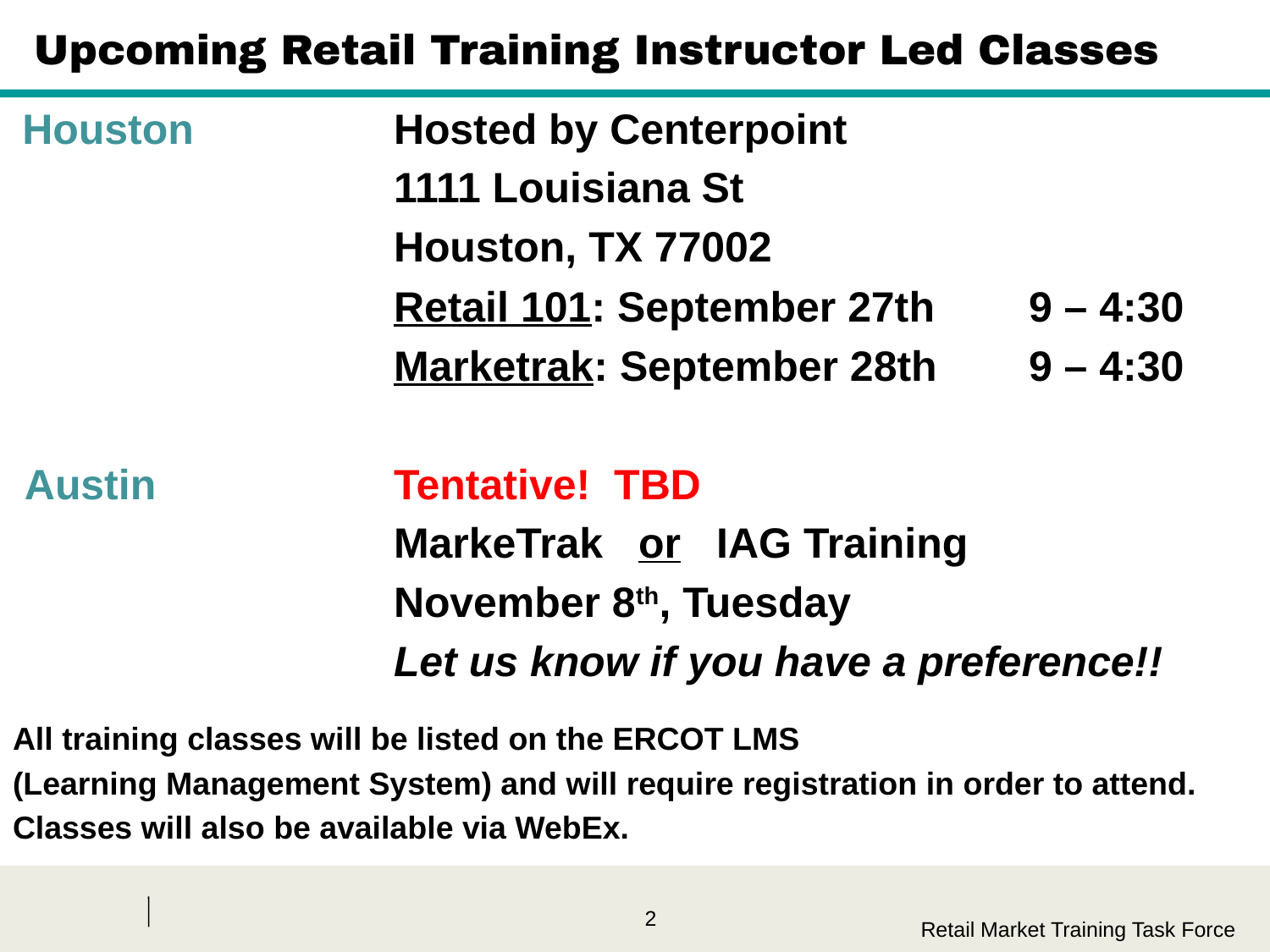

# Upcoming Retail Training Instructor Led Classes
 Houston     		Hosted by Centerpoint
	    		1111 Louisiana St
			Houston, TX 77002
			Retail 101: September 27th  	9 – 4:30
			Marketrak: September 28th 	9 – 4:30

 Austin     		Tentative!  TBD
			MarkeTrak   or   IAG Training
			November 8th, Tuesday
 			Let us know if you have a preference!!

All training classes will be listed on the ERCOT LMS
(Learning Management System) and will require registration in order to attend.
Classes will also be available via WebEx.
Retail Market Training Task Force